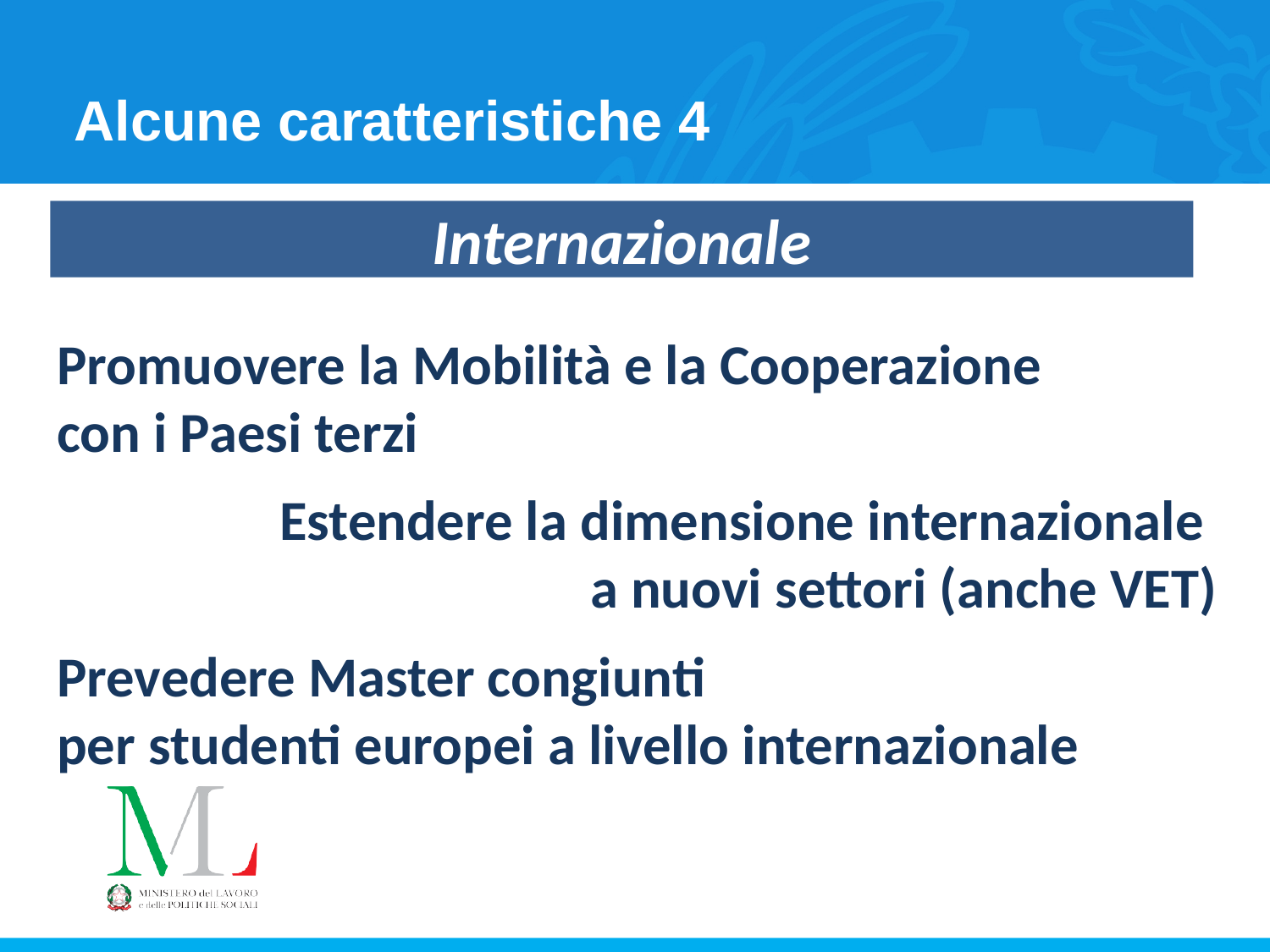

# Alcune caratteristiche 4
Internazionale
Promuovere la Mobilità e la Cooperazione
con i Paesi terzi
Estendere la dimensione internazionale
a nuovi settori (anche VET)
Prevedere Master congiunti
per studenti europei a livello internazionale